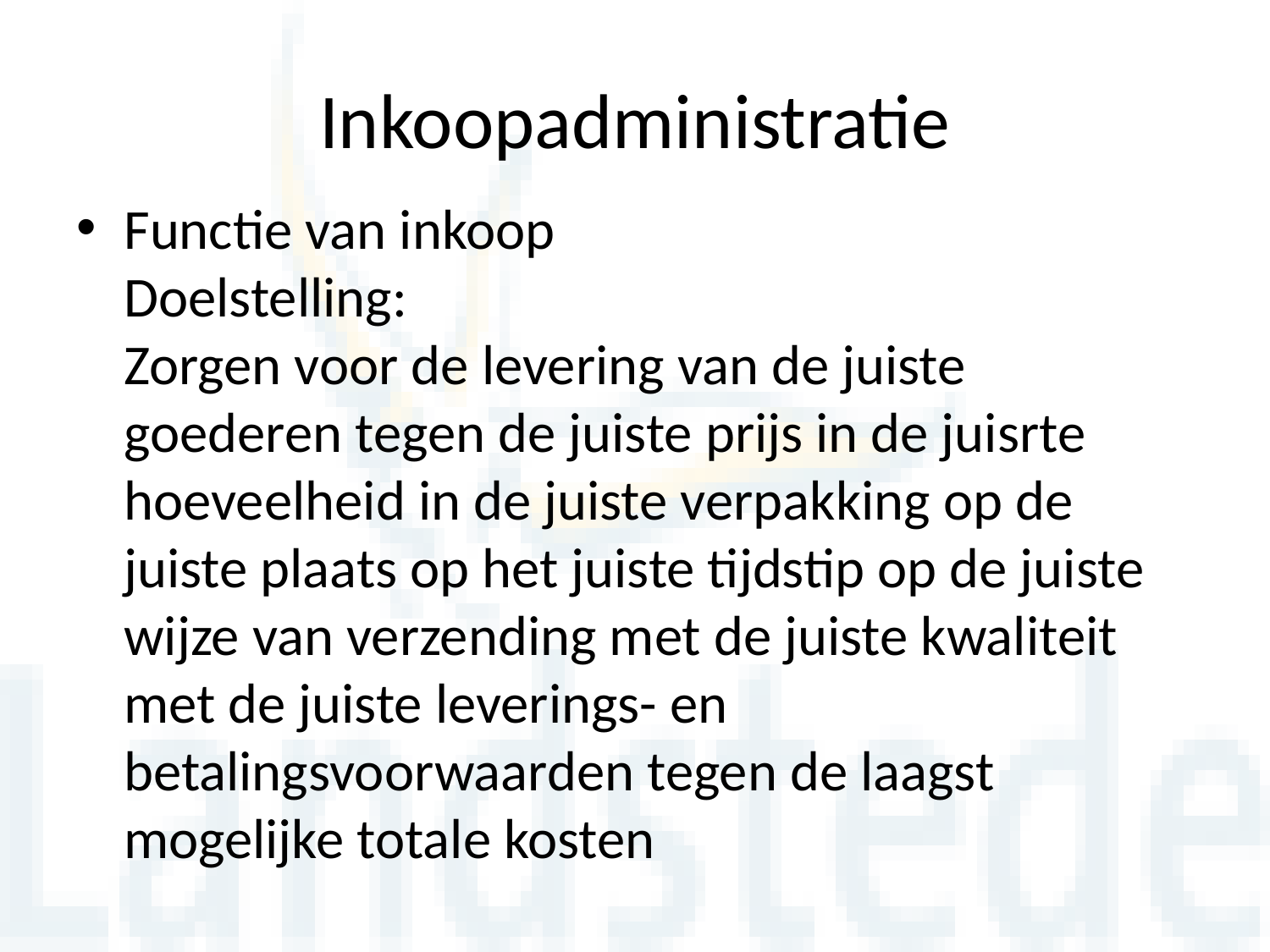

# Inkoopadministratie
Functie van inkoop
Doelstelling:
Zorgen voor de levering van de juiste goederen tegen de juiste prijs in de juisrte hoeveelheid in de juiste verpakking op de juiste plaats op het juiste tijdstip op de juiste wijze van verzending met de juiste kwaliteit met de juiste leverings- en betalingsvoorwaarden tegen de laagst mogelijke totale kosten